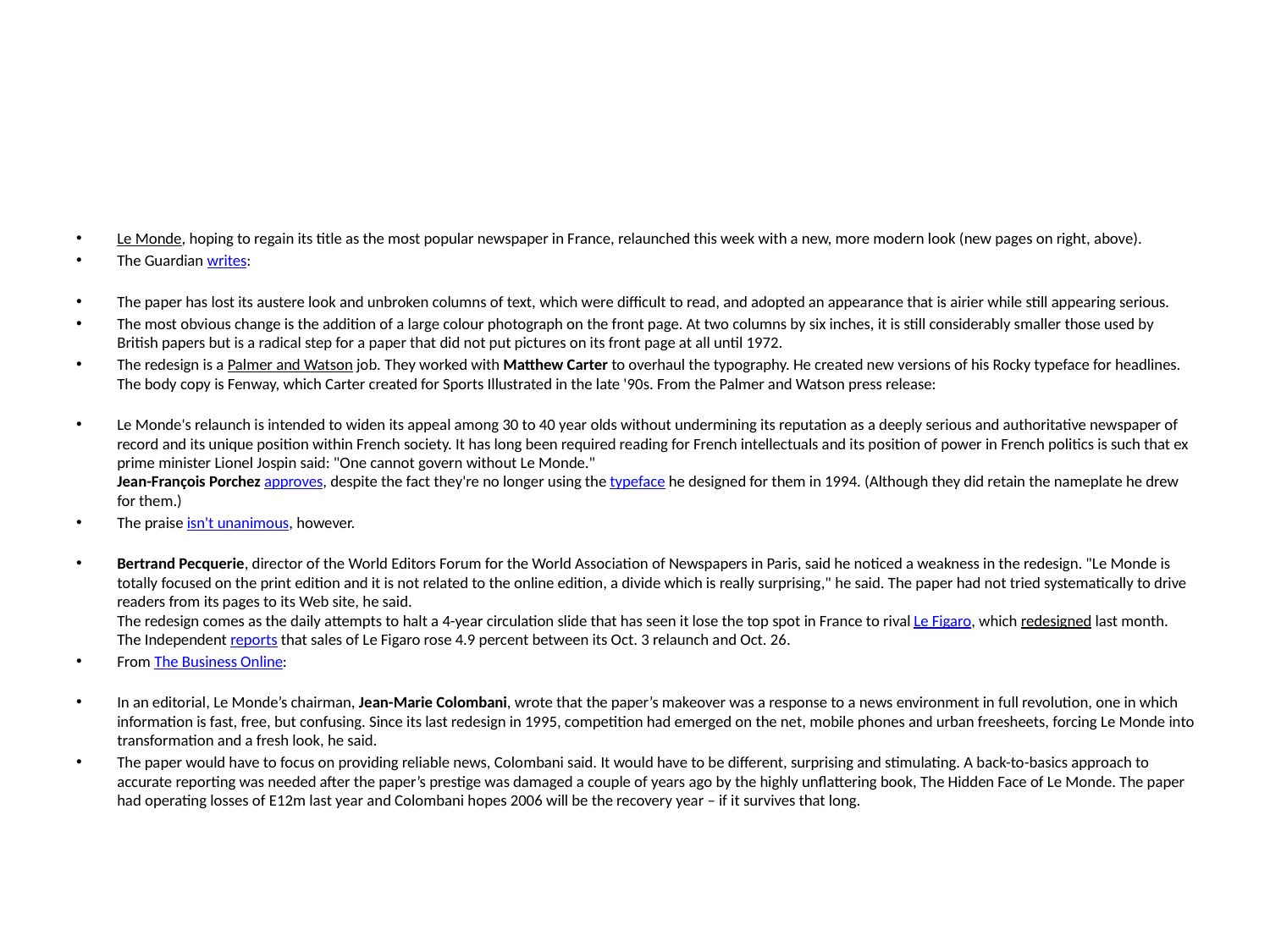

#
Le Monde, hoping to regain its title as the most popular newspaper in France, relaunched this week with a new, more modern look (new pages on right, above).
The Guardian writes:
The paper has lost its austere look and unbroken columns of text, which were difficult to read, and adopted an appearance that is airier while still appearing serious.
The most obvious change is the addition of a large colour photograph on the front page. At two columns by six inches, it is still considerably smaller those used by British papers but is a radical step for a paper that did not put pictures on its front page at all until 1972.
The redesign is a Palmer and Watson job. They worked with Matthew Carter to overhaul the typography. He created new versions of his Rocky typeface for headlines. The body copy is Fenway, which Carter created for Sports Illustrated in the late '90s. From the Palmer and Watson press release:
Le Monde's relaunch is intended to widen its appeal among 30 to 40 year olds without undermining its reputation as a deeply serious and authoritative newspaper of record and its unique position within French society. It has long been required reading for French intellectuals and its position of power in French politics is such that ex prime minister Lionel Jospin said: "One cannot govern without Le Monde."
Jean-François Porchez approves, despite the fact they're no longer using the typeface he designed for them in 1994. (Although they did retain the nameplate he drew for them.)
The praise isn't unanimous, however.
Bertrand Pecquerie, director of the World Editors Forum for the World Association of Newspapers in Paris, said he noticed a weakness in the redesign. "Le Monde is totally focused on the print edition and it is not related to the online edition, a divide which is really surprising," he said. The paper had not tried systematically to drive readers from its pages to its Web site, he said.
The redesign comes as the daily attempts to halt a 4-year circulation slide that has seen it lose the top spot in France to rival Le Figaro, which redesigned last month. The Independent reports that sales of Le Figaro rose 4.9 percent between its Oct. 3 relaunch and Oct. 26.
From The Business Online:
In an editorial, Le Monde’s chairman, Jean-Marie Colombani, wrote that the paper’s makeover was a response to a news environment in full revolution, one in which information is fast, free, but confusing. Since its last redesign in 1995, competition had emerged on the net, mobile phones and urban freesheets, forcing Le Monde into transformation and a fresh look, he said.
The paper would have to focus on providing reliable news, Colombani said. It would have to be different, surprising and stimulating. A back-to-basics approach to accurate reporting was needed after the paper’s prestige was damaged a couple of years ago by the highly unflattering book, The Hidden Face of Le Monde. The paper had operating losses of E12m last year and Colombani hopes 2006 will be the recovery year – if it survives that long.